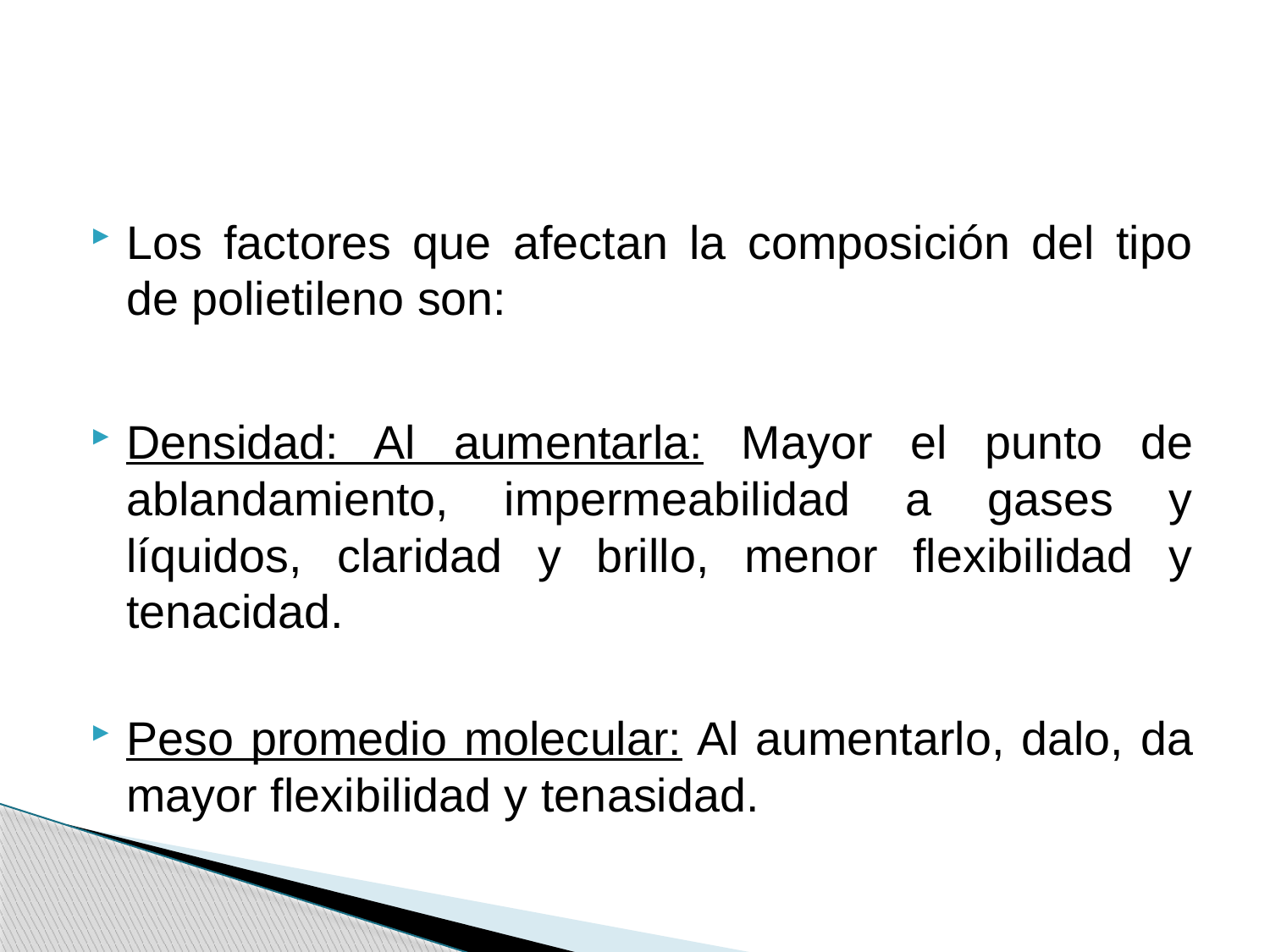

#
Los factores que afectan la composición del tipo de polietileno son:

Densidad: Al aumentarla: Mayor el punto de ablandamiento, impermeabilidad a gases y líquidos, claridad y brillo, menor flexibilidad y tenacidad.

Peso promedio molecular: Al aumentarlo, dalo, da mayor flexibilidad y tenasidad.